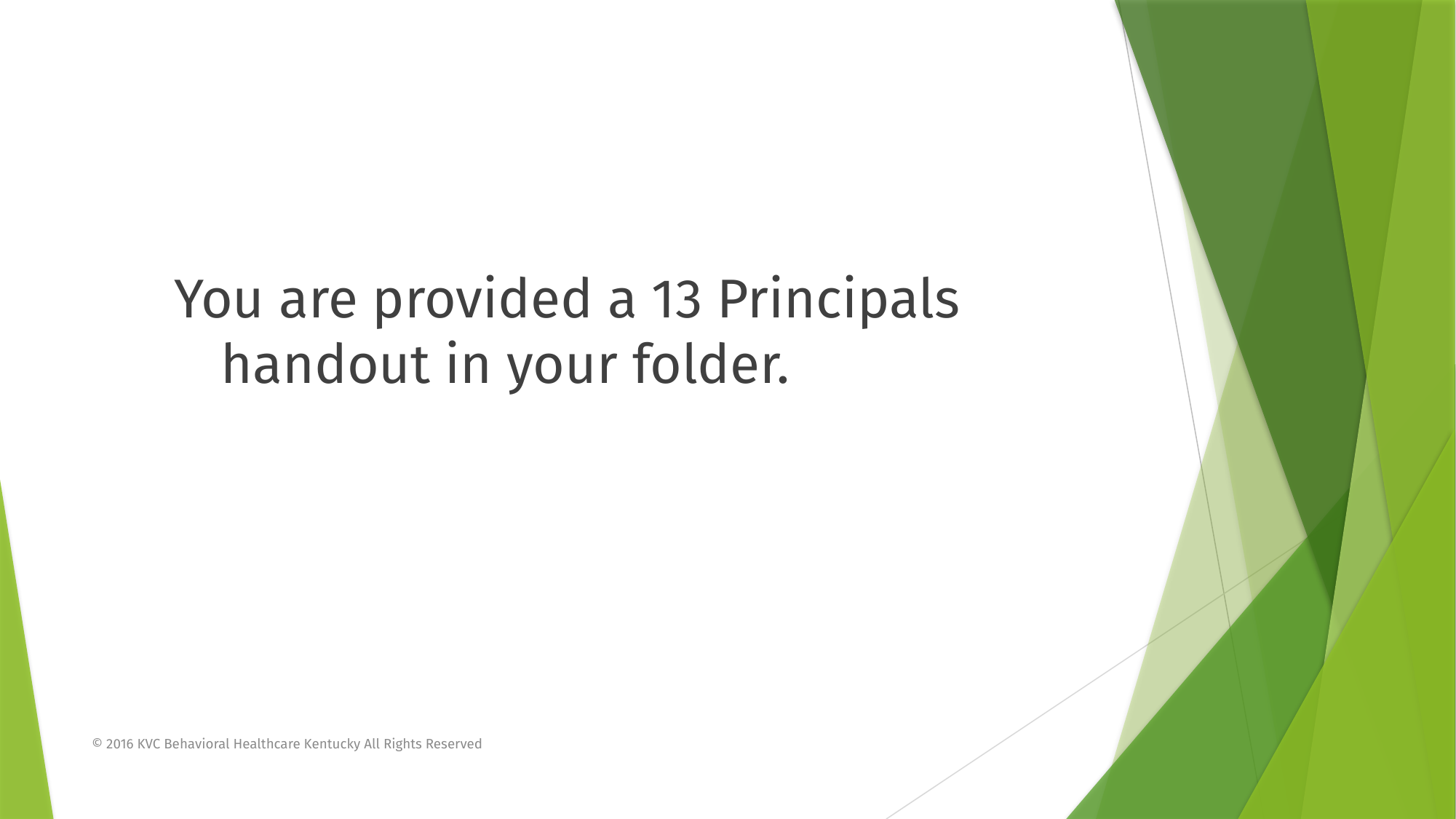

You are provided a 13 Principals handout in your folder.
© 2016 KVC Behavioral Healthcare Kentucky All Rights Reserved